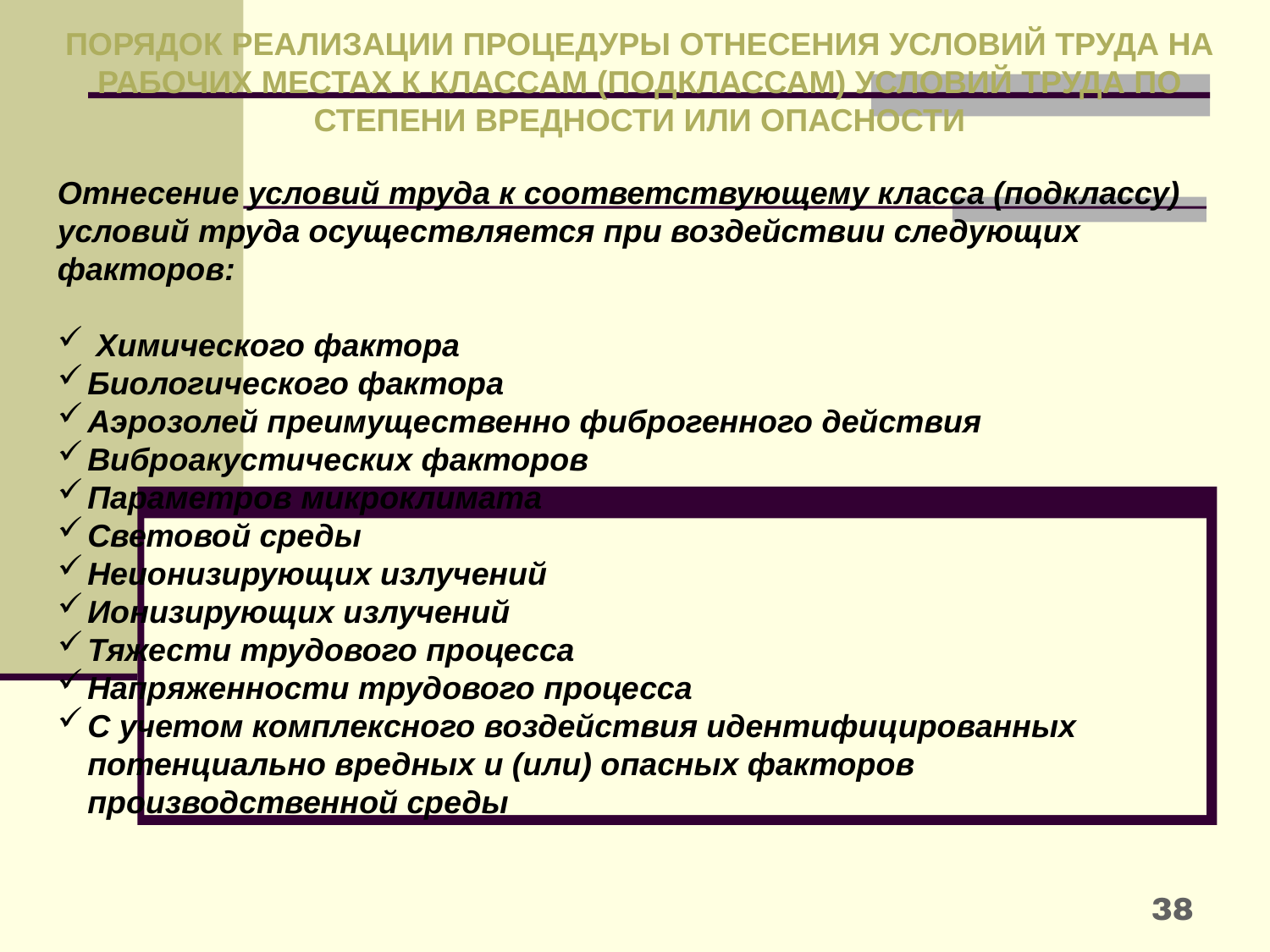

ПОРЯДОК РЕАЛИЗАЦИИ ПРОЦЕДУРЫ отнесения условий труда на рабочих местах к классам (подклассам) условий труда по степени вредности или опасности
Отнесение условий труда к соответствующему класса (подклассу) условий труда осуществляется при воздействии следующих факторов:

 Химического фактора
Биологического фактора
Аэрозолей преимущественно фиброгенного действия
Виброакустических факторов
Параметров микроклимата
Световой среды
Неионизирующих излучений
Ионизирующих излучений
Тяжести трудового процесса
Напряженности трудового процесса
С учетом комплексного воздействия идентифицированных потенциально вредных и (или) опасных факторов производственной среды

38